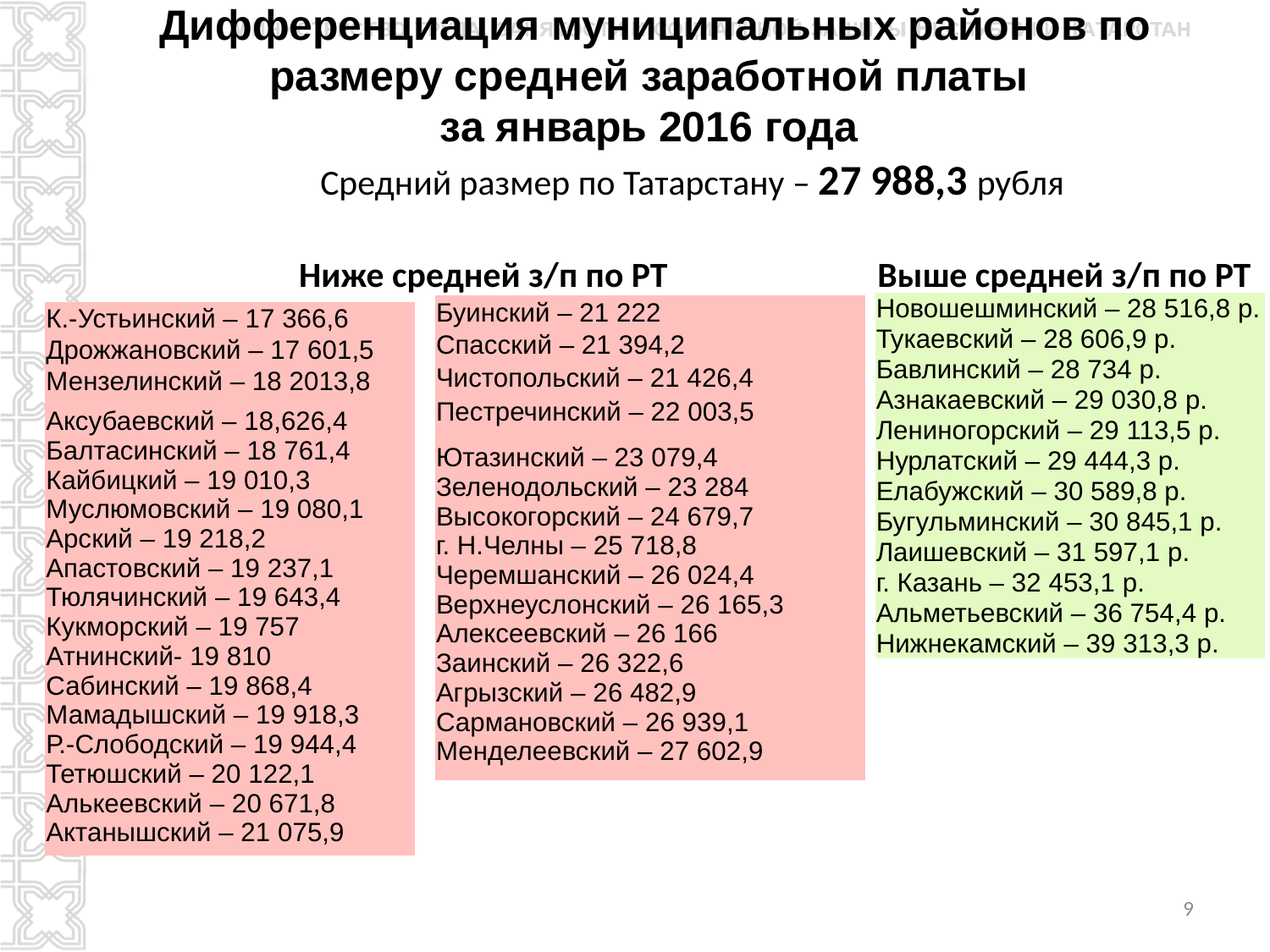

# Дифференциация муниципальных районов по размеру средней заработной платы за январь 2016 года
Средний размер по Татарстану – 27 988,3 рубля
Ниже средней з/п по РТ
Выше средней з/п по РТ

| Новошешминский – 28 516,8 р. |
| --- |
| Тукаевский – 28 606,9 р. |
| Бавлинский – 28 734 р. |
| Азнакаевский – 29 030,8 р. |
| Лениногорский – 29 113,5 р. |
| Нурлатский – 29 444,3 р. |
| Елабужский – 30 589,8 р. |
| Бугульминский – 30 845,1 р. |
| Лаишевский – 31 597,1 р. |
| г. Казань – 32 453,1 р. |
| Альметьевский – 36 754,4 р. |
| Нижнекамский – 39 313,3 р. |
| Буинский – 21 222 |
| --- |
| Спасский – 21 394,2 |
| Чистопольский – 21 426,4 |
| Пестречинский – 22 003,5 |
| Ютазинский – 23 079,4 Зеленодольский – 23 284 Высокогорский – 24 679,7 г. Н.Челны – 25 718,8 Черемшанский – 26 024,4 Верхнеуслонский – 26 165,3 Алексеевский – 26 166 Заинский – 26 322,6 Агрызский – 26 482,9 Сармановский – 26 939,1 Менделеевский – 27 602,9 |
| К.-Устьинский – 17 366,6 |
| --- |
| Дрожжановский – 17 601,5 |
| Мензелинский – 18 2013,8 |
| Аксубаевский – 18,626,4 Балтасинский – 18 761,4 Кайбицкий – 19 010,3 Муслюмовский – 19 080,1 Арский – 19 218,2 Апастовский – 19 237,1 Тюлячинский – 19 643,4 Кукморский – 19 757 Атнинский- 19 810 Сабинский – 19 868,4 Мамадышский – 19 918,3 Р.-Слободский – 19 944,4 Тетюшский – 20 122,1 Алькеевский – 20 671,8 Актанышский – 21 075,9 |
9